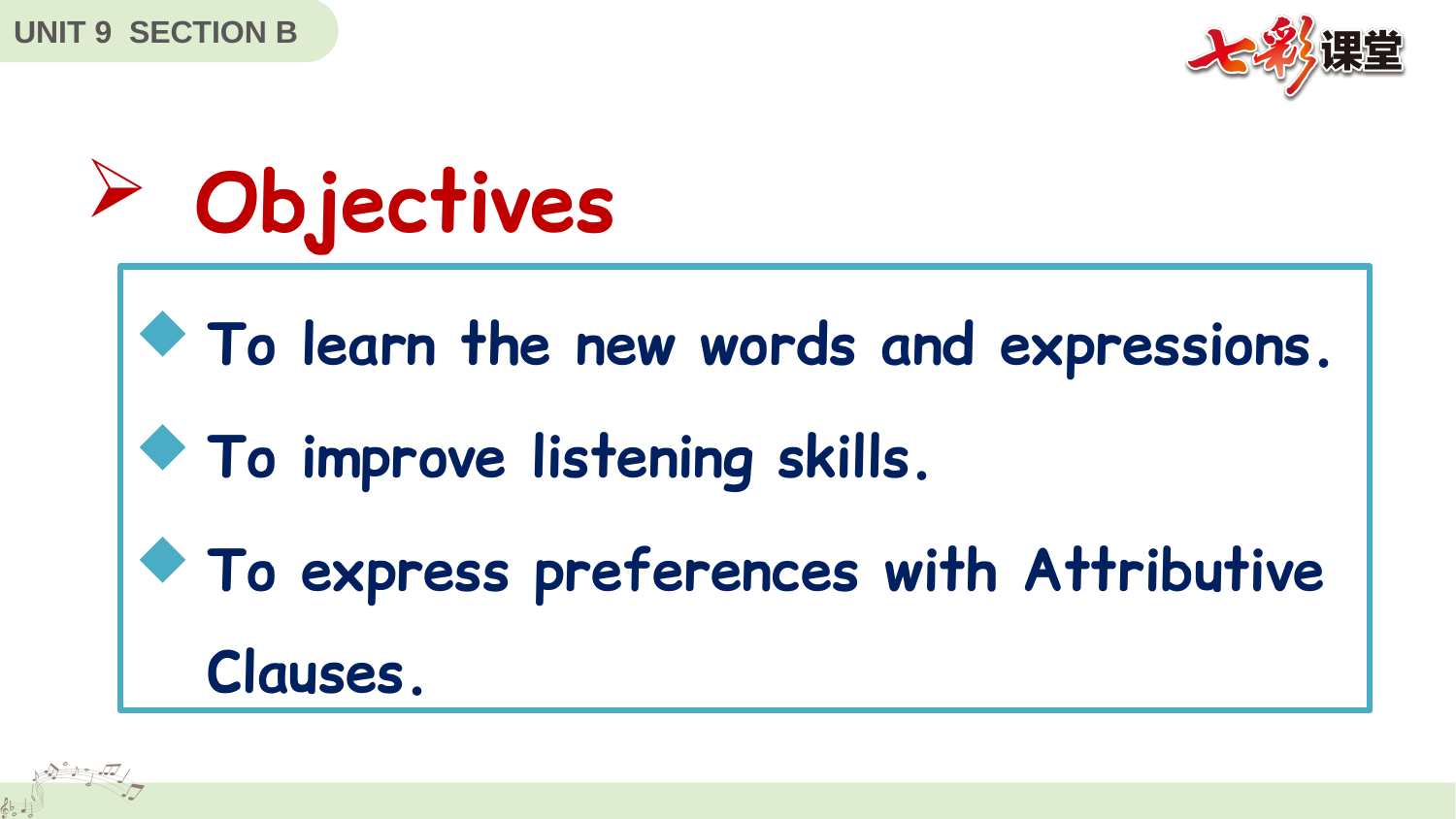

Objectives
To learn the new words and expressions.
To improve listening skills.
To express preferences with Attributive Clauses.